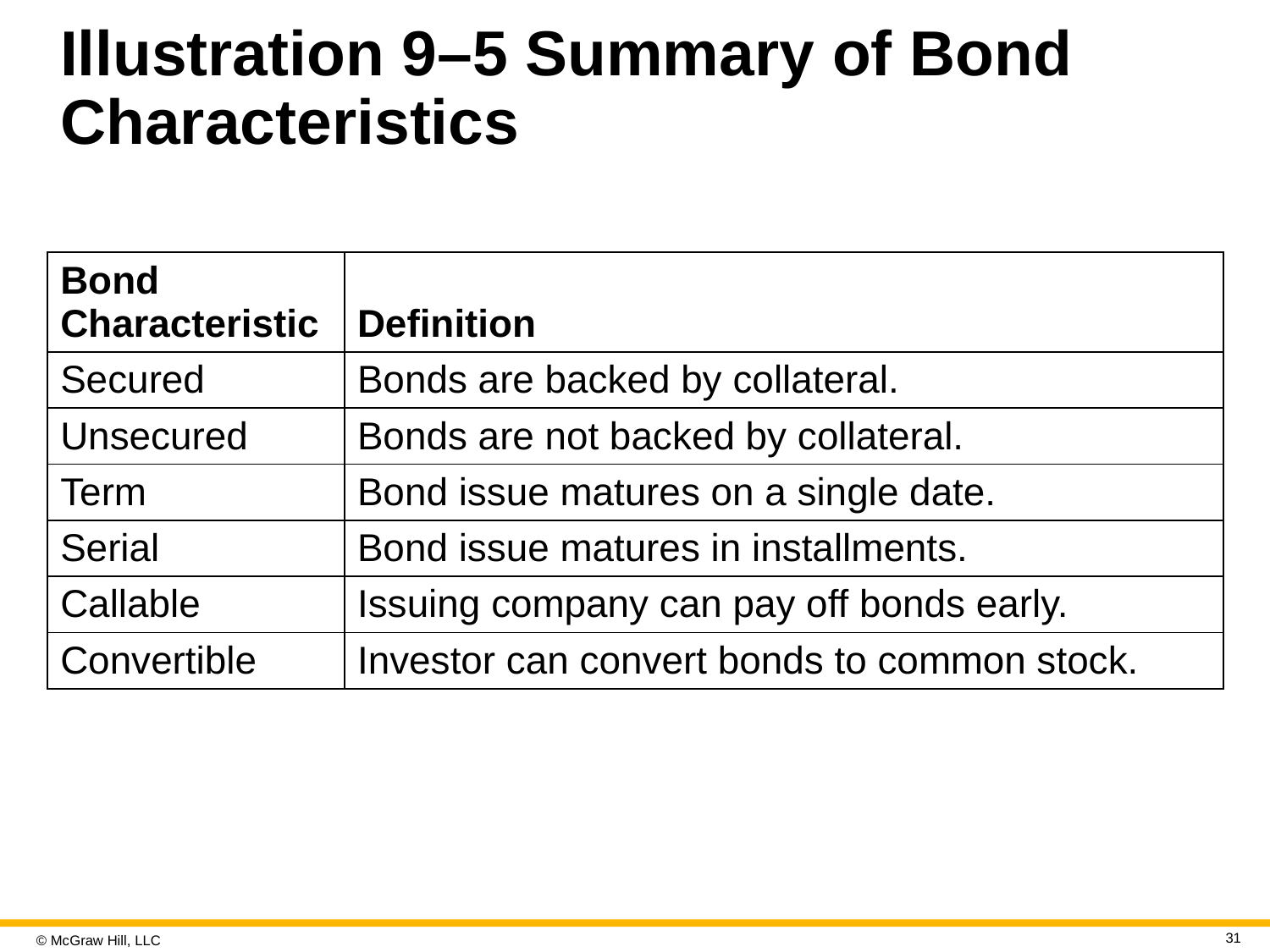

# Illustration 9–5 Summary of Bond Characteristics
| Bond Characteristic | Definition |
| --- | --- |
| Secured | Bonds are backed by collateral. |
| Unsecured | Bonds are not backed by collateral. |
| Term | Bond issue matures on a single date. |
| Serial | Bond issue matures in installments. |
| Callable | Issuing company can pay off bonds early. |
| Convertible | Investor can convert bonds to common stock. |
31